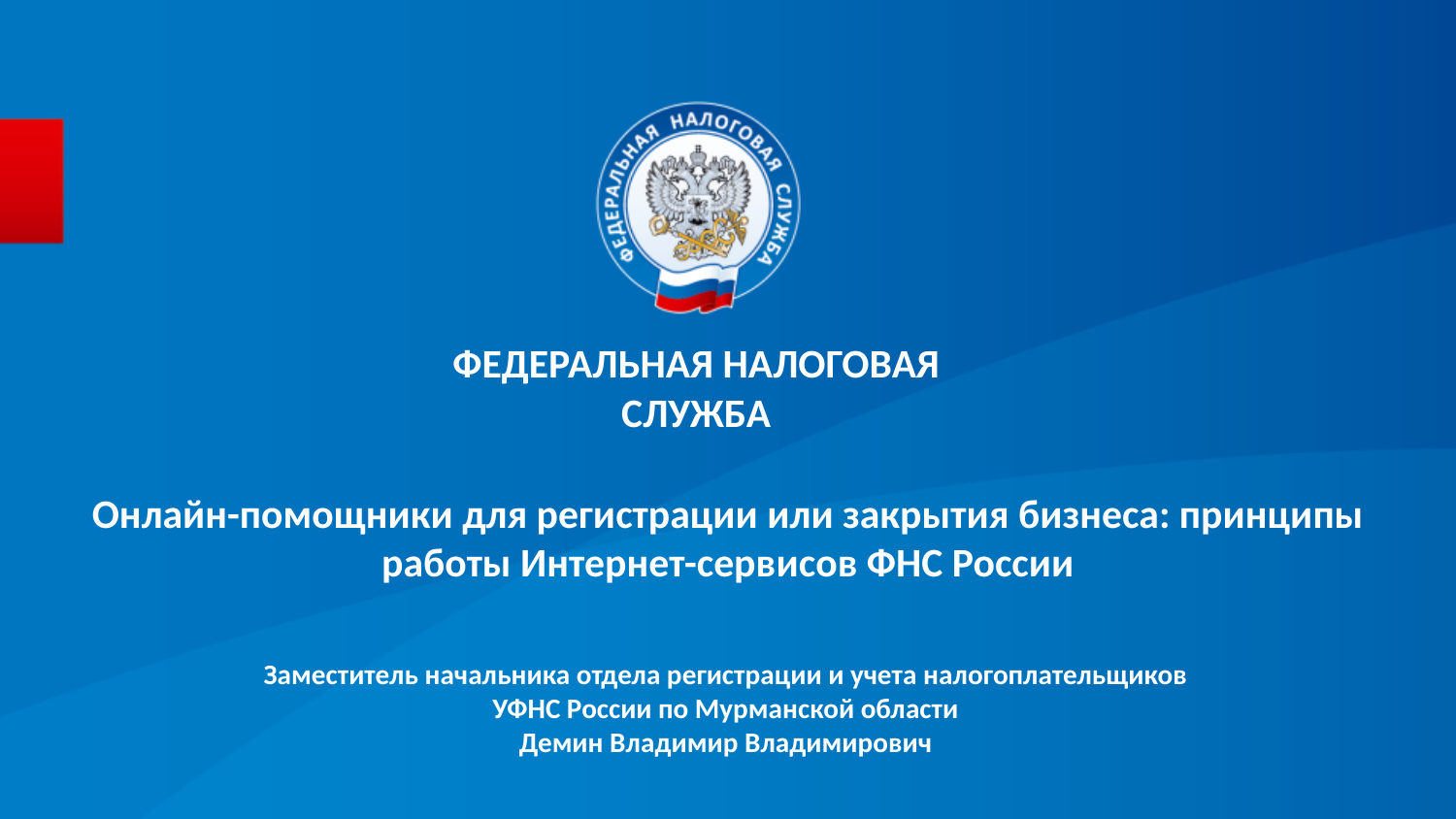

ФЕДЕРАЛЬНАЯ НАЛОГОВАЯ СЛУЖБА
# Онлайн-помощники для регистрации или закрытия бизнеса: принципы работы Интернет-сервисов ФНС России
Заместитель начальника отдела регистрации и учета налогоплательщиков
УФНС России по Мурманской области
Демин Владимир Владимирович